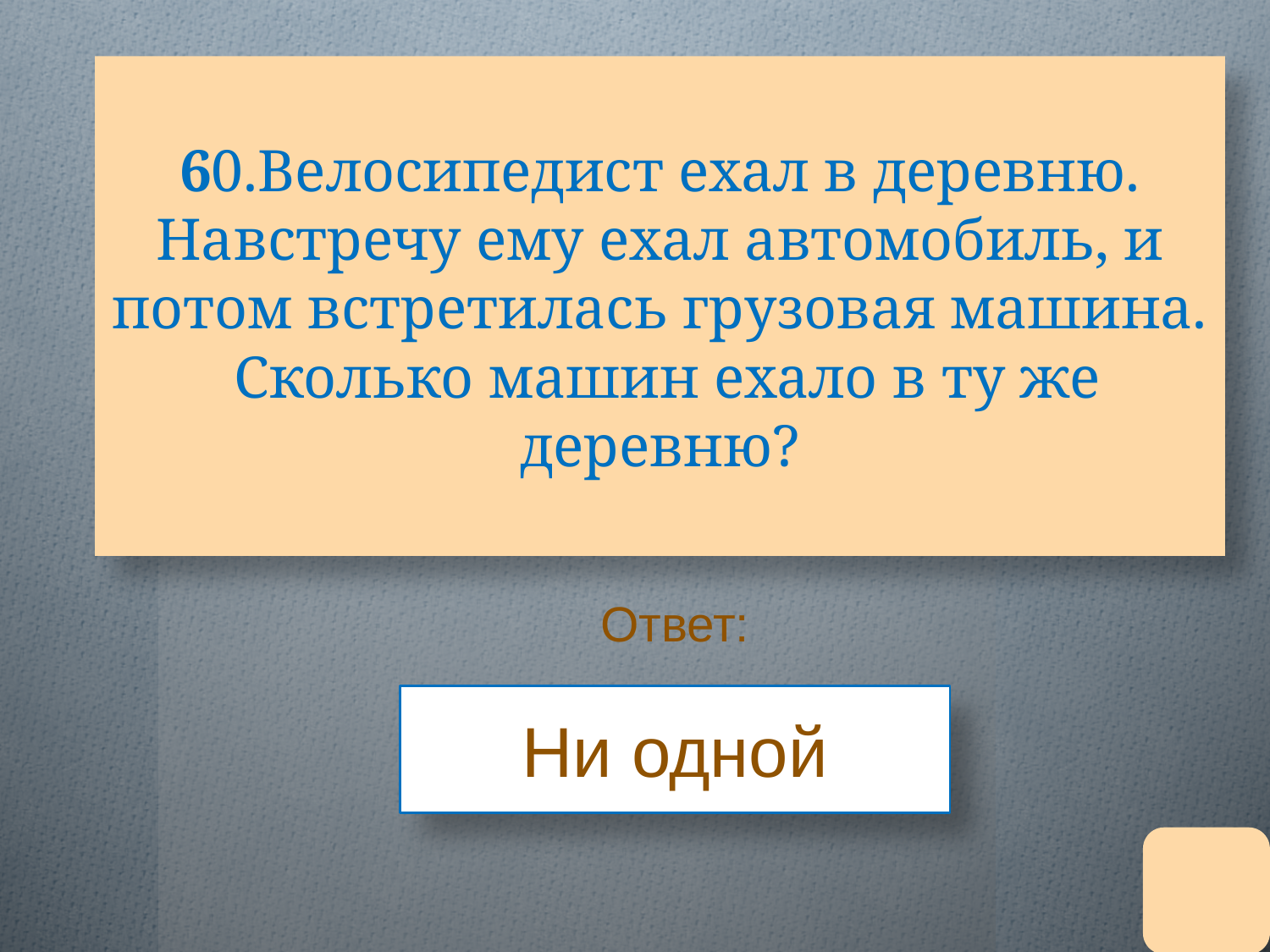

# 60.Велосипедист ехал в деревню. Навстречу ему ехал автомобиль, и потом встретилась грузовая машина.  Сколько машин ехало в ту же деревню?
Ответ:
Ни одной